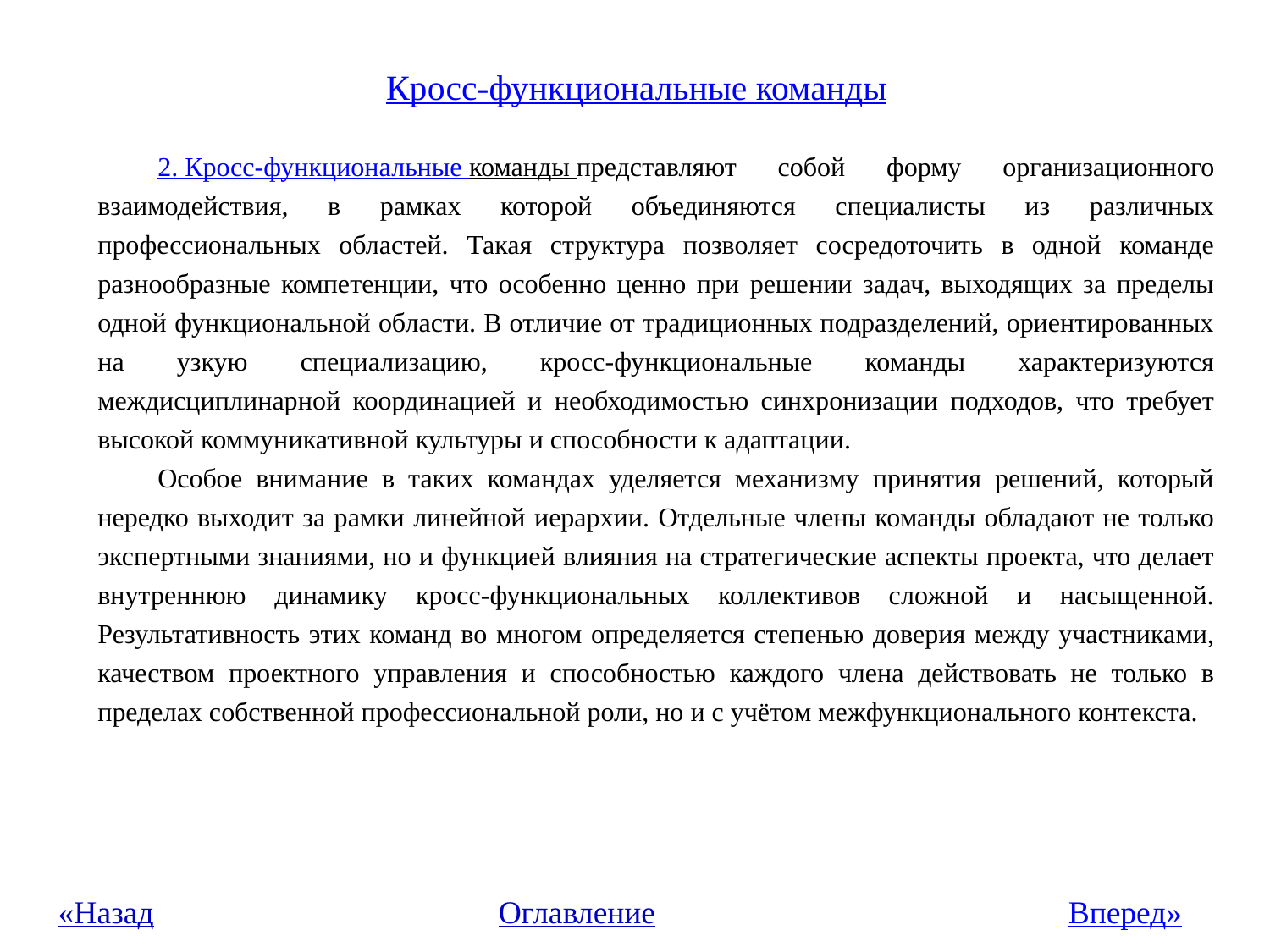

# Кросс-функциональные команды
2. Кросс-функциональные команды представляют собой форму организационного взаимодействия, в рамках которой объединяются специалисты из различных профессиональных областей. Такая структура позволяет сосредоточить в одной команде разнообразные компетенции, что особенно ценно при решении задач, выходящих за пределы одной функциональной области. В отличие от традиционных подразделений, ориентированных на узкую специализацию, кросс-функциональные команды характеризуются междисциплинарной координацией и необходимостью синхронизации подходов, что требует высокой коммуникативной культуры и способности к адаптации.
Особое внимание в таких командах уделяется механизму принятия решений, который нередко выходит за рамки линейной иерархии. Отдельные члены команды обладают не только экспертными знаниями, но и функцией влияния на стратегические аспекты проекта, что делает внутреннюю динамику кросс-функциональных коллективов сложной и насыщенной. Результативность этих команд во многом определяется степенью доверия между участниками, качеством проектного управления и способностью каждого члена действовать не только в пределах собственной профессиональной роли, но и с учётом межфункционального контекста.

«Назад
Оглавление
Вперед»